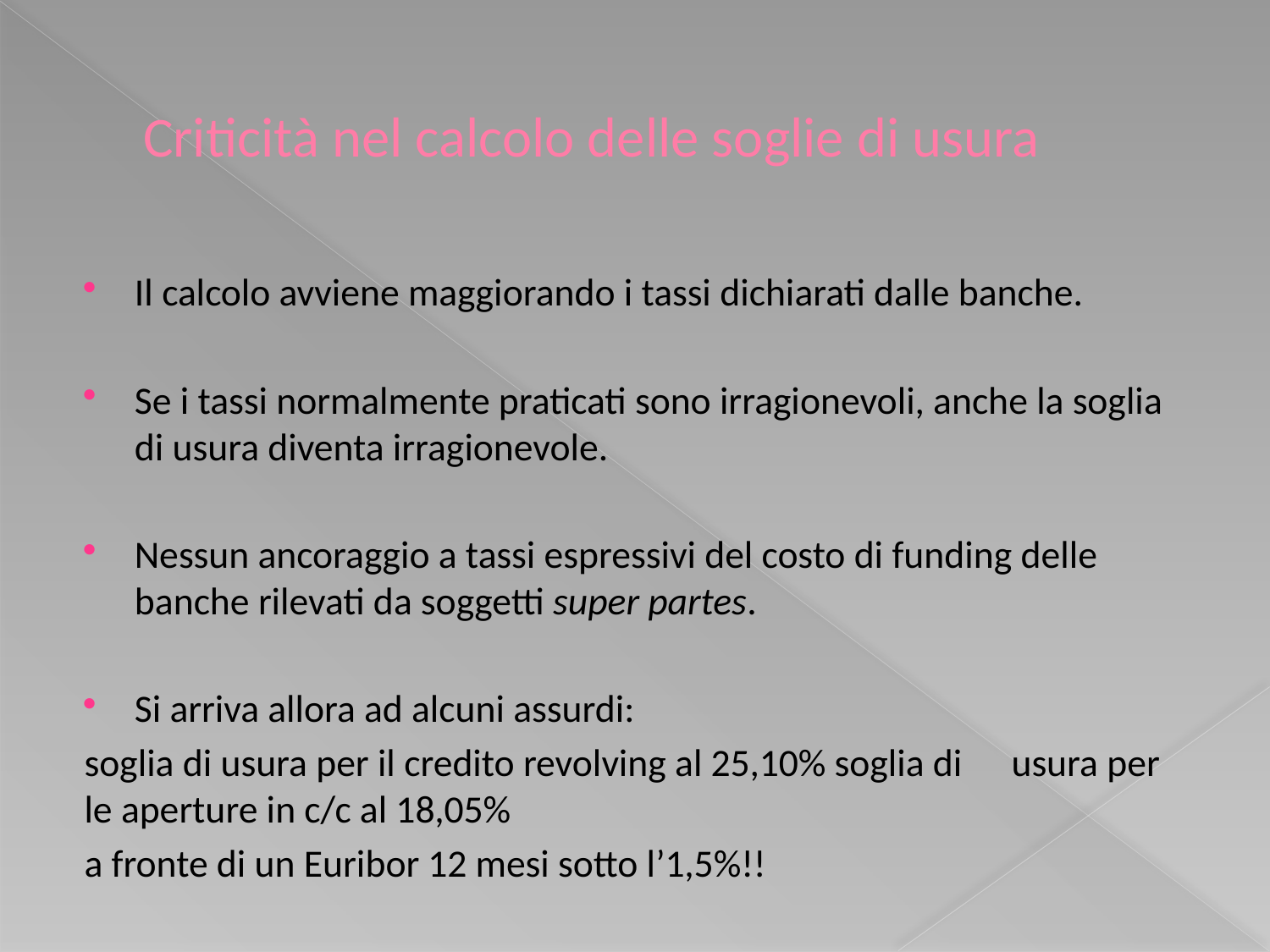

# Criticità nel calcolo delle soglie di usura
Il calcolo avviene maggiorando i tassi dichiarati dalle banche.

Se i tassi normalmente praticati sono irragionevoli, anche la soglia di usura diventa irragionevole.

Nessun ancoraggio a tassi espressivi del costo di funding delle banche rilevati da soggetti super partes.

Si arriva allora ad alcuni assurdi:
	soglia di usura per il credito revolving al 25,10% soglia di 	usura per le aperture in c/c al 18,05%
	a fronte di un Euribor 12 mesi sotto l’1,5%!!